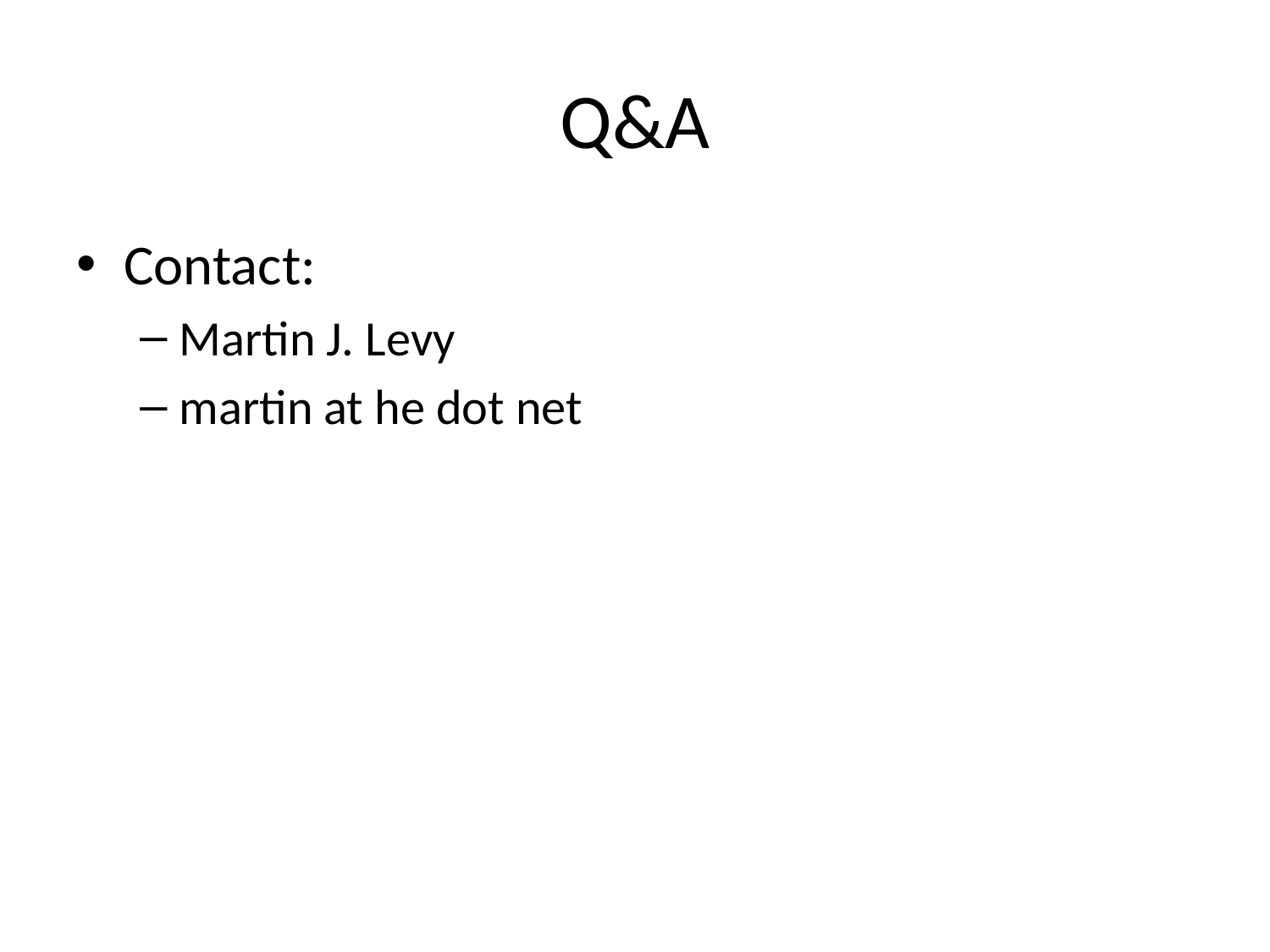

# Q&A
Contact:
Martin J. Levy
martin at he dot net